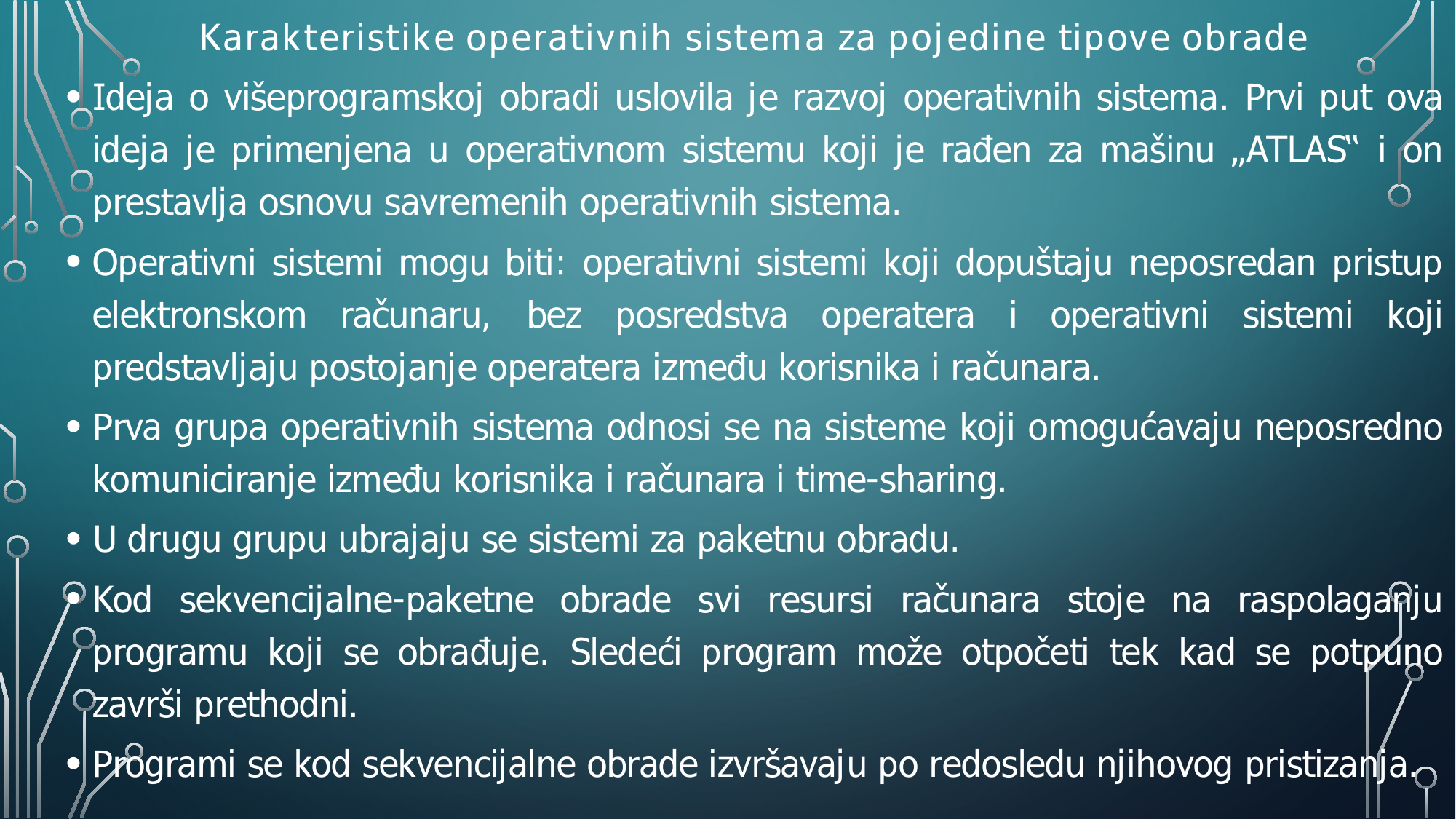

Karakteristike operativnih sistema za pojedine tipove obrade
Ideja o višeprogramskoj obradi uslovila je razvoj operativnih sistema. Prvi put ova ideja je primenjena u operativnom sistemu koji je rađen za mašinu „ATLAS“ i on prestavlja osnovu savremenih operativnih sistema.
Operativni sistemi mogu biti: operativni sistemi koji dopuštaju neposredan pristup elektronskom računaru, bez posredstva operatera i operativni sistemi koji predstavljaju postojanje operatera između korisnika i računara.
Prva grupa operativnih sistema odnosi se na sisteme koji omogućavaju neposredno komuniciranje između korisnika i računara i time-sharing.
U drugu grupu ubrajaju se sistemi za paketnu obradu.
Kod sekvencijalne-paketne obrade svi resursi računara stoje na raspolaganju programu koji se obrađuje. Sledeći program može otpočeti tek kad se potpuno završi prethodni.
Programi se kod sekvencijalne obrade izvršavaju po redosledu njihovog pristizanja.